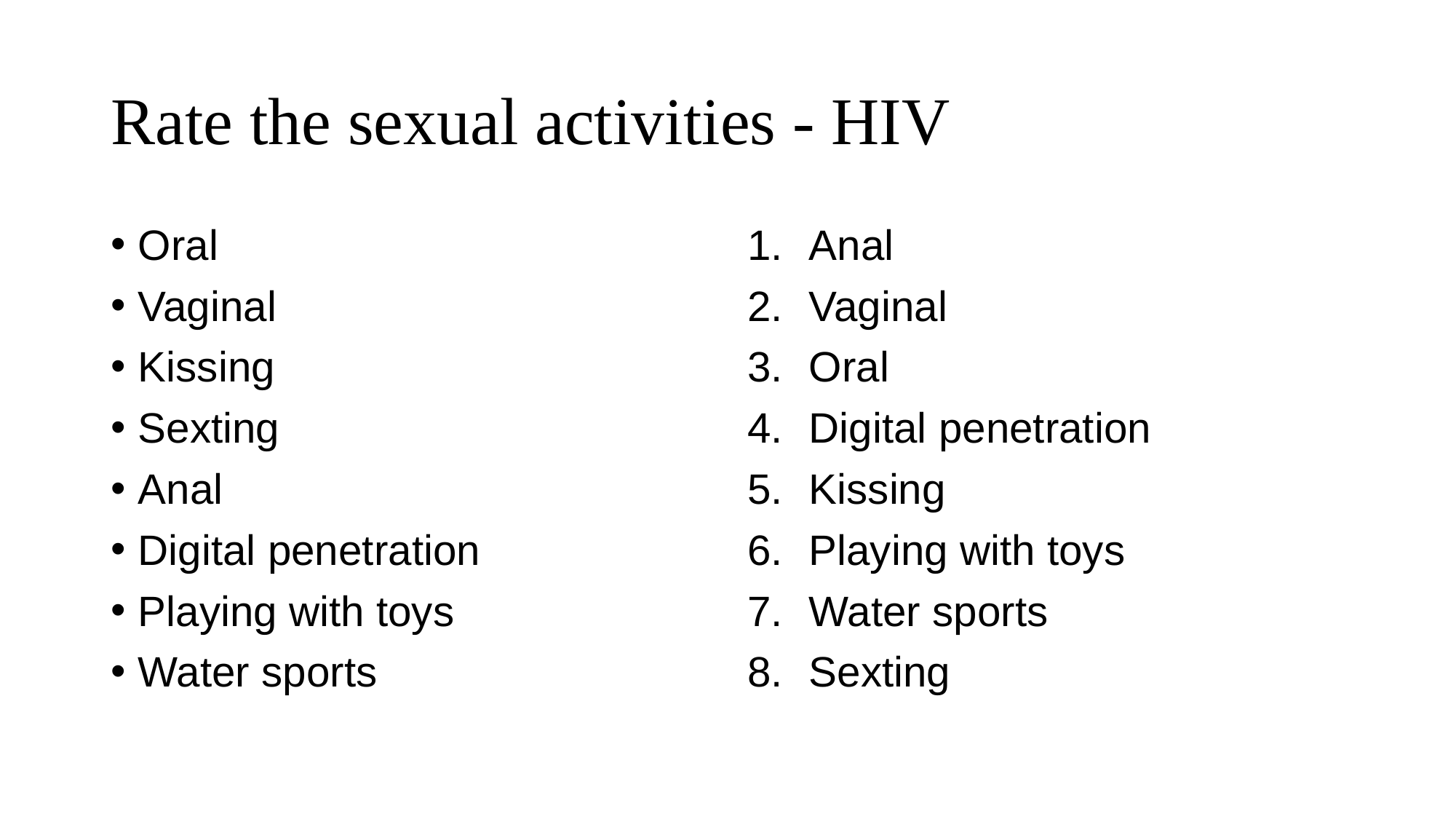

# Rate the sexual activities - HIV
Oral
Vaginal
Kissing
Sexting
Anal
Digital penetration
Playing with toys
Water sports
Anal
Vaginal
Oral
Digital penetration
Kissing
Playing with toys
Water sports
Sexting